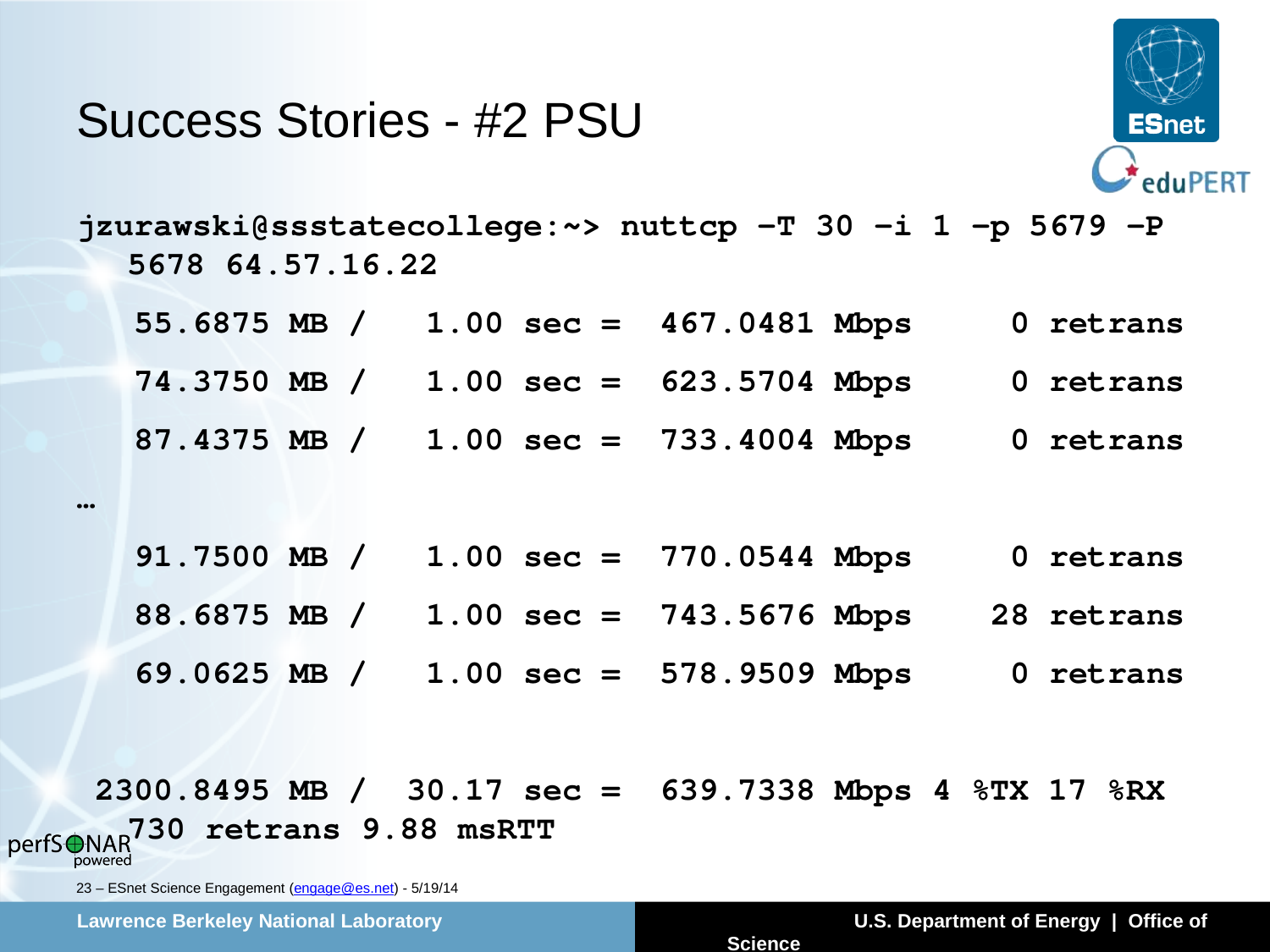

# Success Stories - #2 PSU
jzurawski@ssstatecollege:~> nuttcp -T 30 -i 1 -p 5679 -P 5678 64.57.16.22
   55.6875 MB /   1.00 sec =  467.0481 Mbps     0 retrans
   74.3750 MB /   1.00 sec =  623.5704 Mbps     0 retrans
   87.4375 MB /   1.00 sec =  733.4004 Mbps     0 retrans
…
   91.7500 MB /   1.00 sec =  770.0544 Mbps     0 retrans
   88.6875 MB /   1.00 sec =  743.5676 Mbps    28 retrans
   69.0625 MB /   1.00 sec =  578.9509 Mbps     0 retrans

 2300.8495 MB /  30.17 sec =  639.7338 Mbps 4 %TX 17 %RX 730 retrans 9.88 msRTT

23 – ESnet Science Engagement (engage@es.net) - 5/19/14